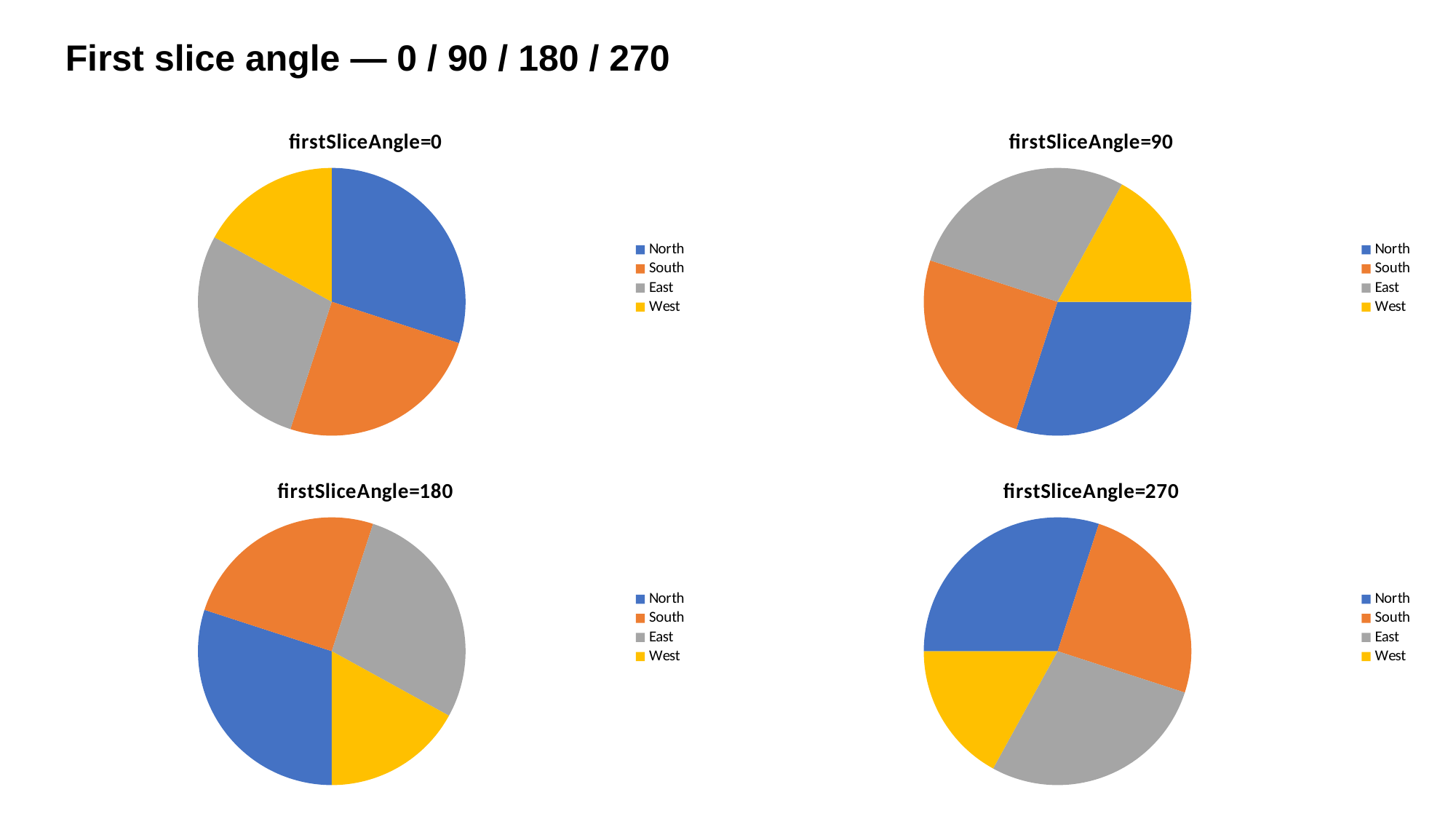

First slice angle — 0 / 90 / 180 / 270

### Chart: firstSliceAngle=0

| Category |  |
|---|---|
| North | 30.0 |
| South | 25.0 |
| East | 28.0 |
| West | 17.0 |

### Chart: firstSliceAngle=90

| Category |  |
|---|---|
| North | 30.0 |
| South | 25.0 |
| East | 28.0 |
| West | 17.0 |

### Chart: firstSliceAngle=180

| Category |  |
|---|---|
| North | 30.0 |
| South | 25.0 |
| East | 28.0 |
| West | 17.0 |

### Chart: firstSliceAngle=270

| Category |  |
|---|---|
| North | 30.0 |
| South | 25.0 |
| East | 28.0 |
| West | 17.0 |